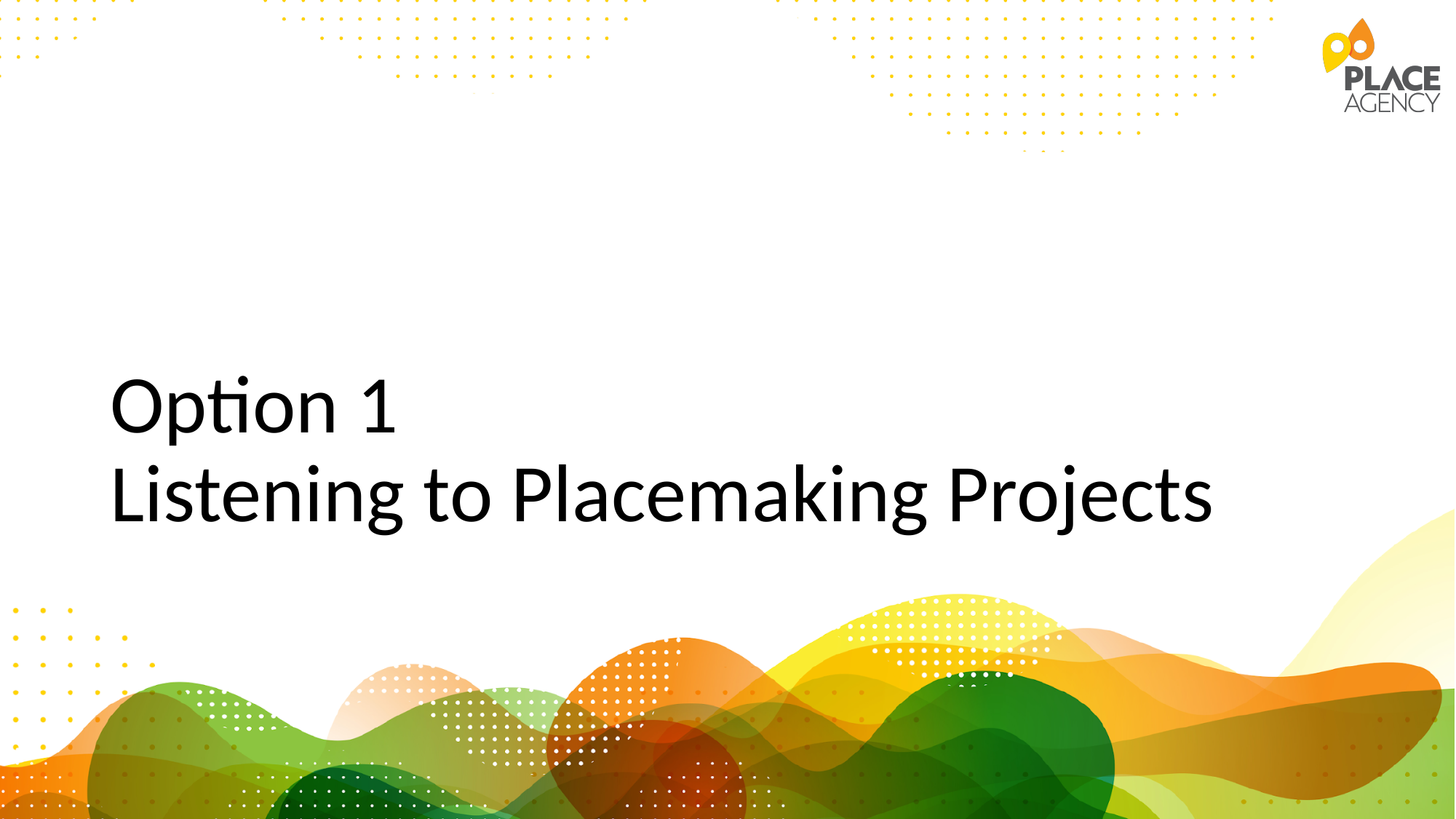

# Option 1 Listening to Placemaking Projects